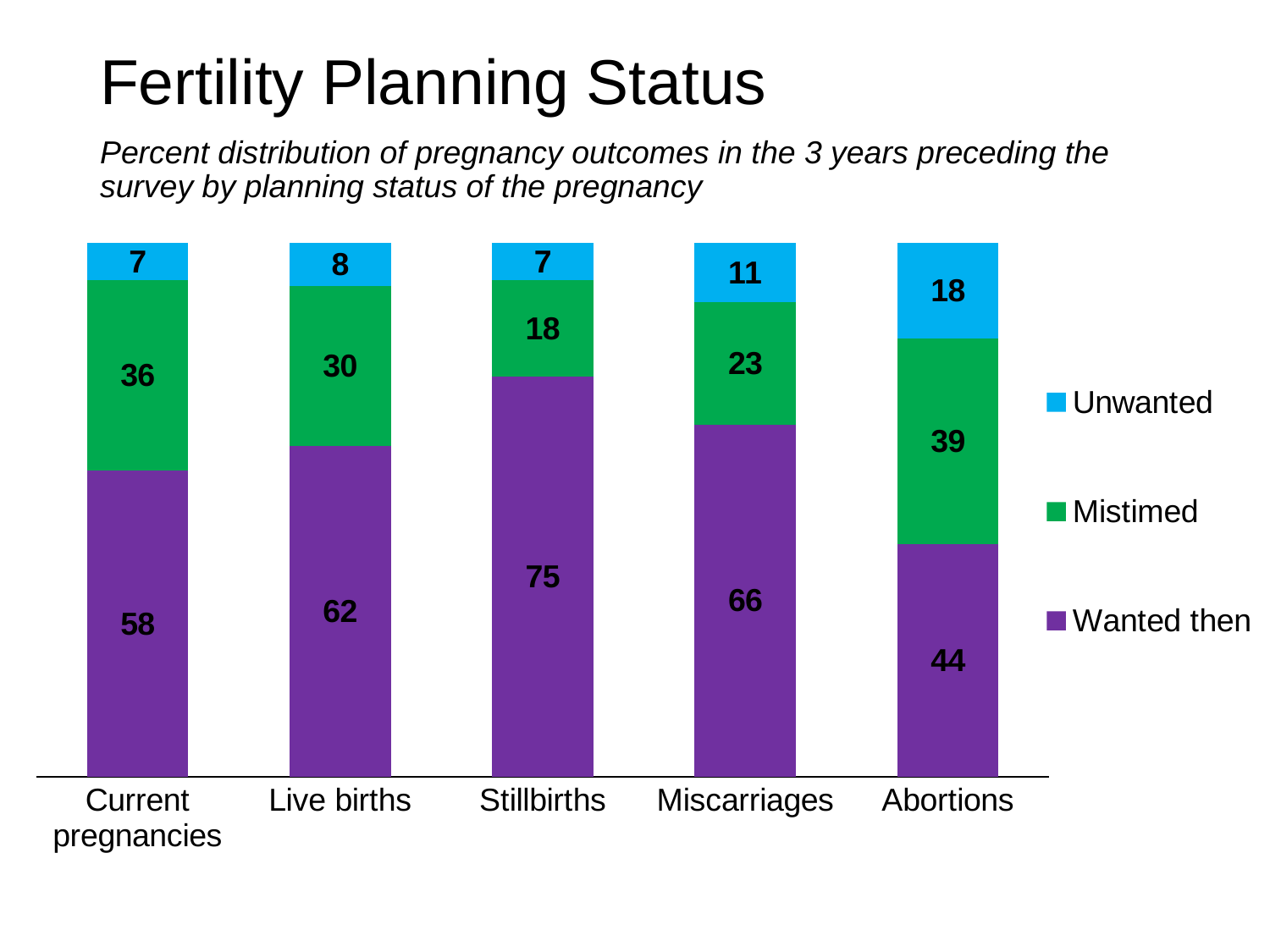

# Fertility Planning Status
Percent distribution of pregnancy outcomes in the 3 years preceding the survey by planning status of the pregnancy

### Chart

| Category | Wanted then | Mistimed | Unwanted |
|---|---|---|---|
| Current pregnancies | 58.0 | 36.0 | 7.0 |
| Live births | 62.0 | 30.0 | 8.0 |
| Stillbirths | 75.0 | 18.0 | 7.0 |
| Miscarriages | 66.0 | 23.0 | 11.0 |
| Abortions | 44.0 | 39.0 | 18.0 |